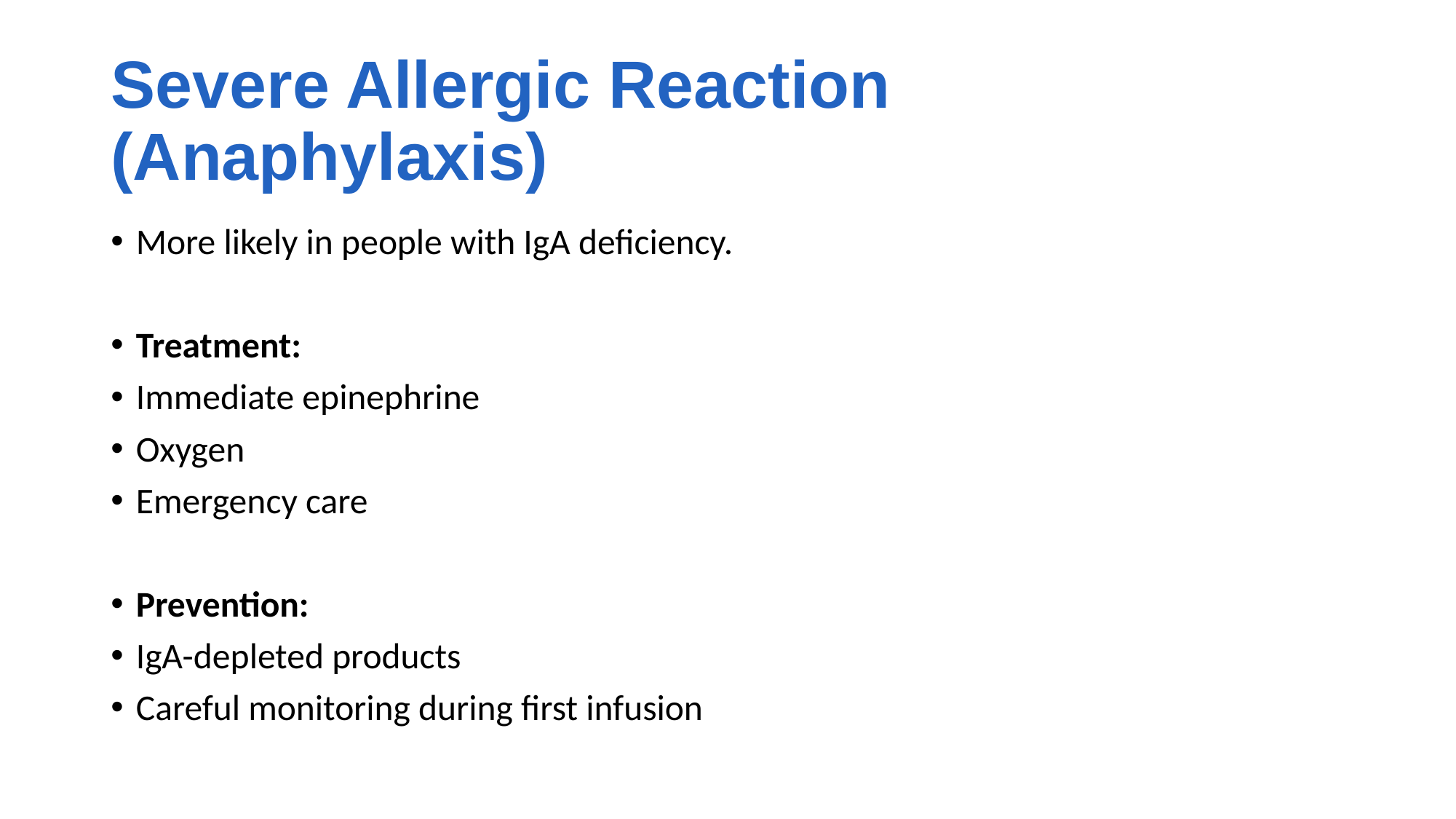

# Severe Allergic Reaction (Anaphylaxis)
More likely in people with IgA deficiency.

Treatment:
Immediate epinephrine
Oxygen
Emergency care

Prevention:
IgA-depleted products
Careful monitoring during first infusion